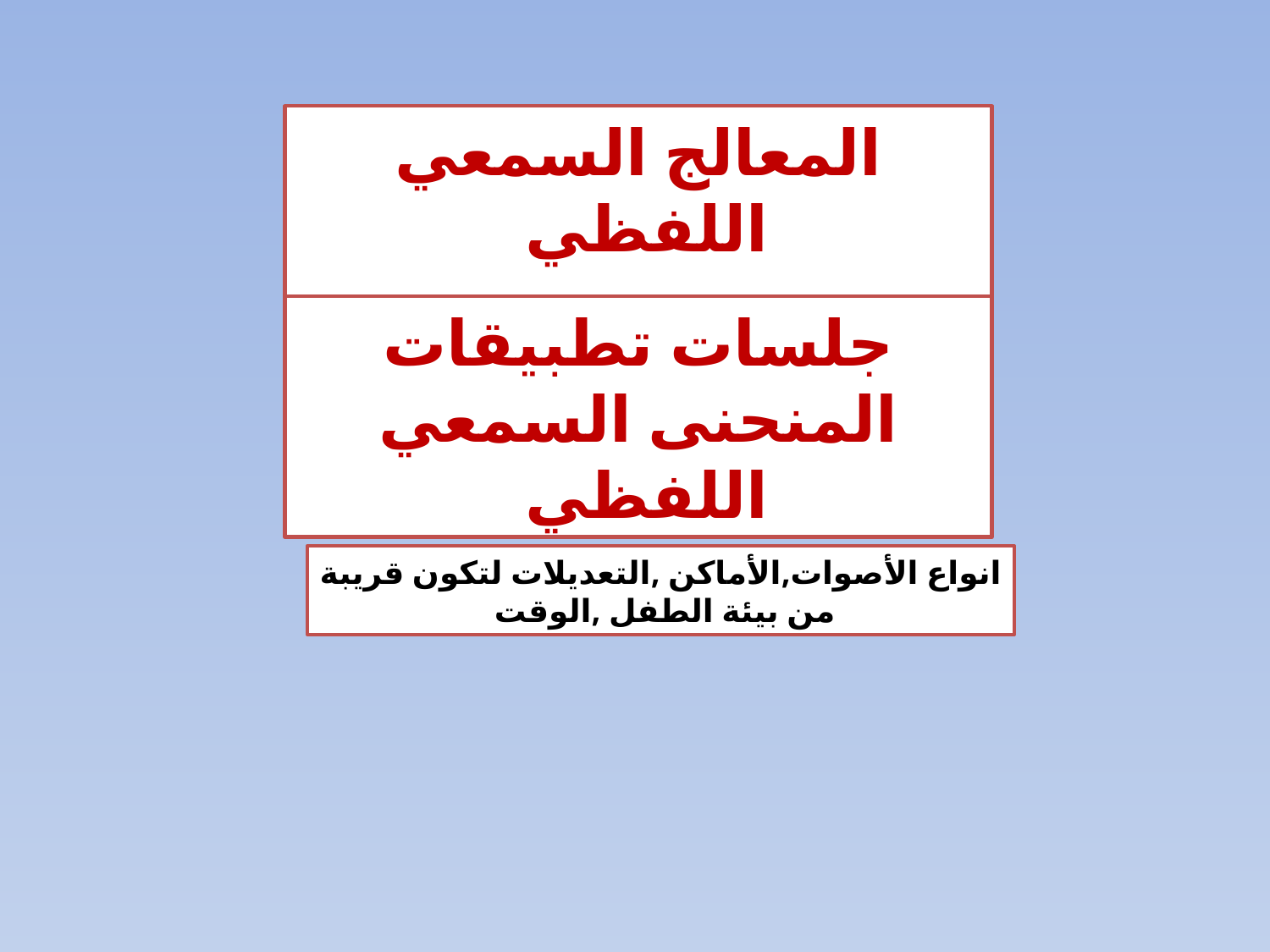

المعالج السمعي اللفظي

جلسات تطبيقات المنحنى السمعي اللفظي
انواع الأصوات,الأماكن ,التعديلات لتكون قريبة من بيئة الطفل ,الوقت